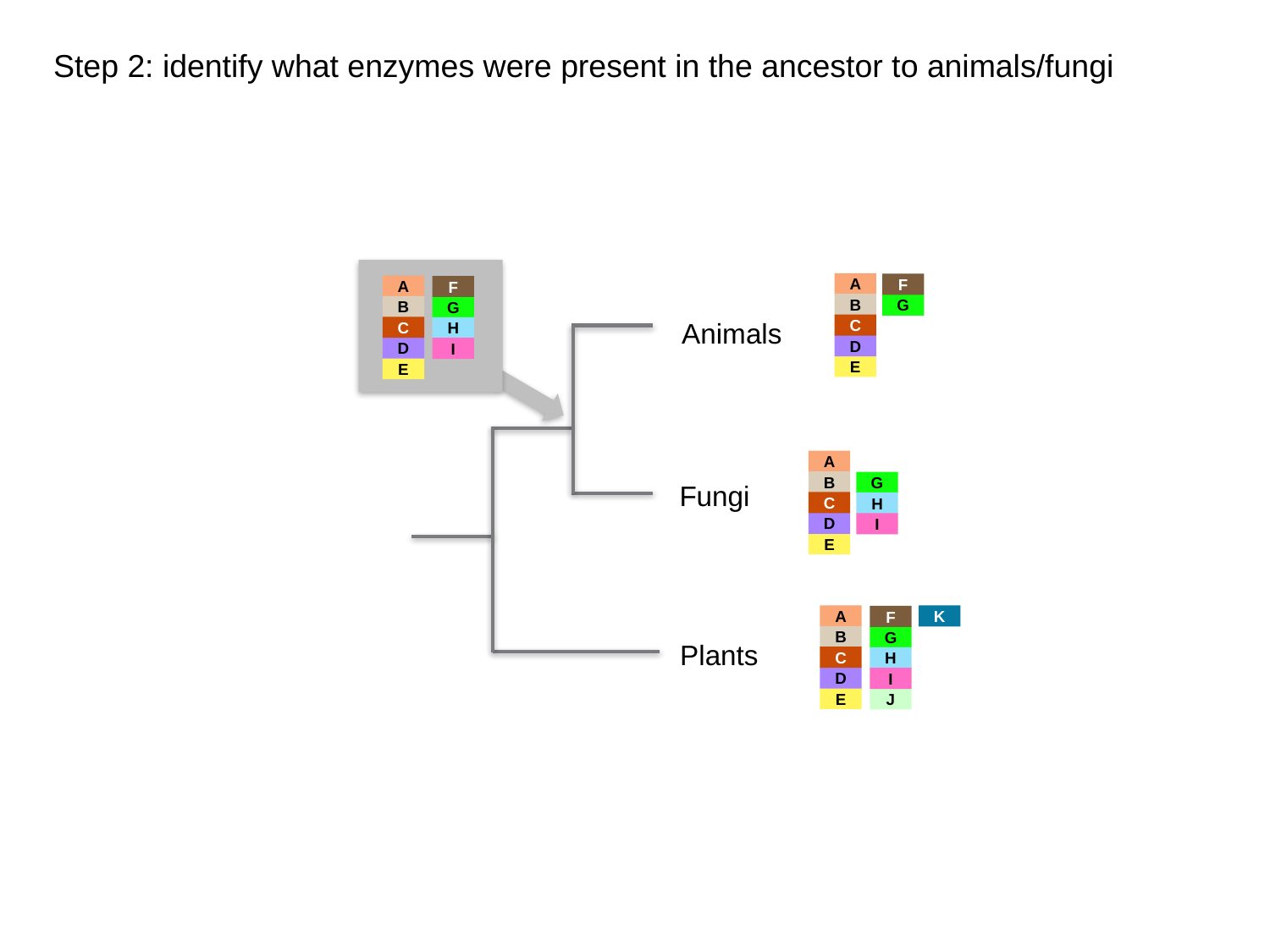

Step 2: identify what enzymes were present in the ancestor to animals/fungi

A
F
A
F
B
G
B
G
Animals
C
C
H
D
D
I
E
E

A
B
G
Fungi
C
H
D
I
E
K
A
F
B
G
Plants
C
H
D
I
E
J